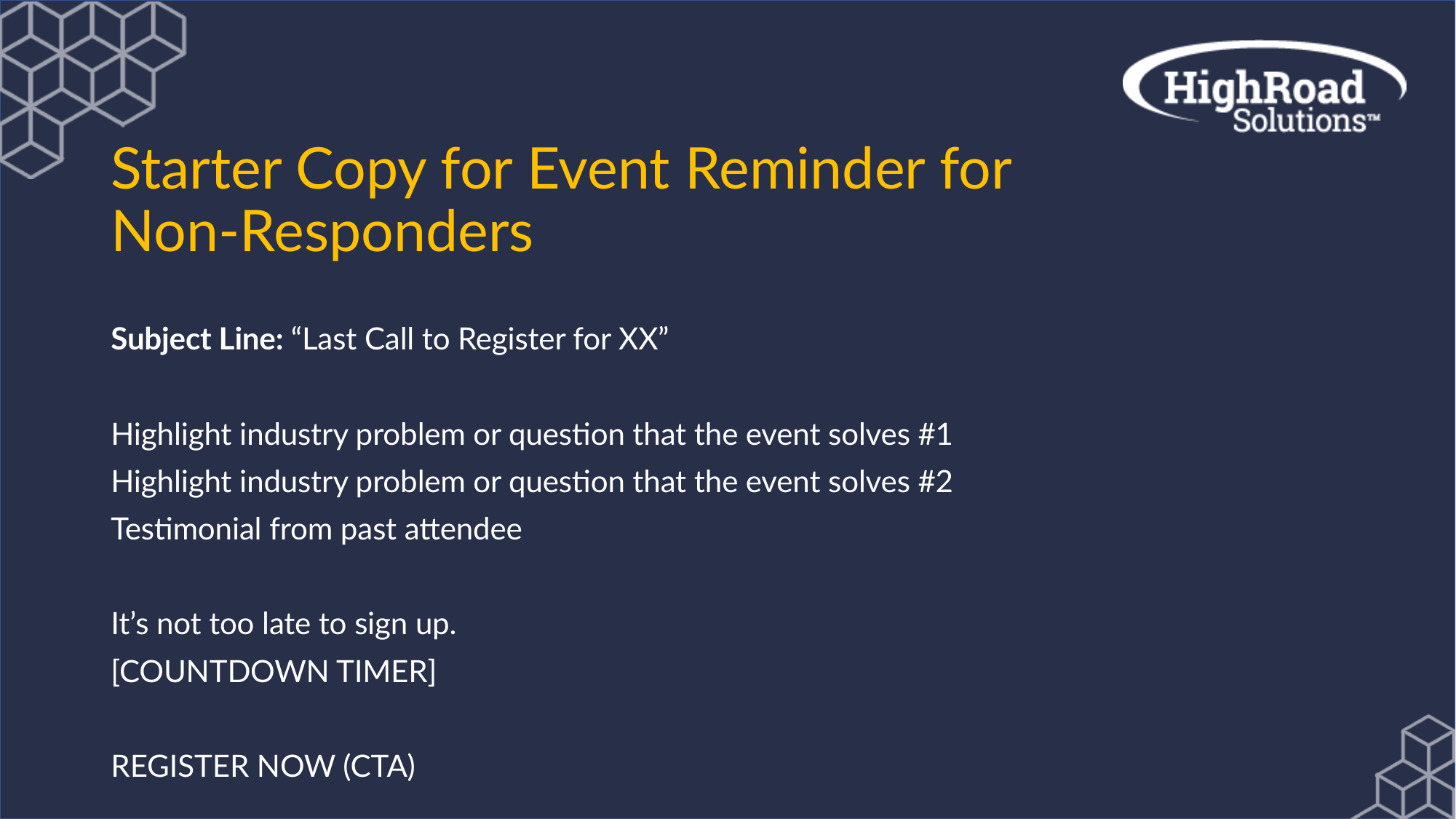

# Starter Copy for Event Reminder for Non-Responders
Subject Line: “Last Call to Register for XX”

Highlight industry problem or question that the event solves #1
Highlight industry problem or question that the event solves #2
Testimonial from past attendee

It’s not too late to sign up.
[COUNTDOWN TIMER]

REGISTER NOW (CTA)